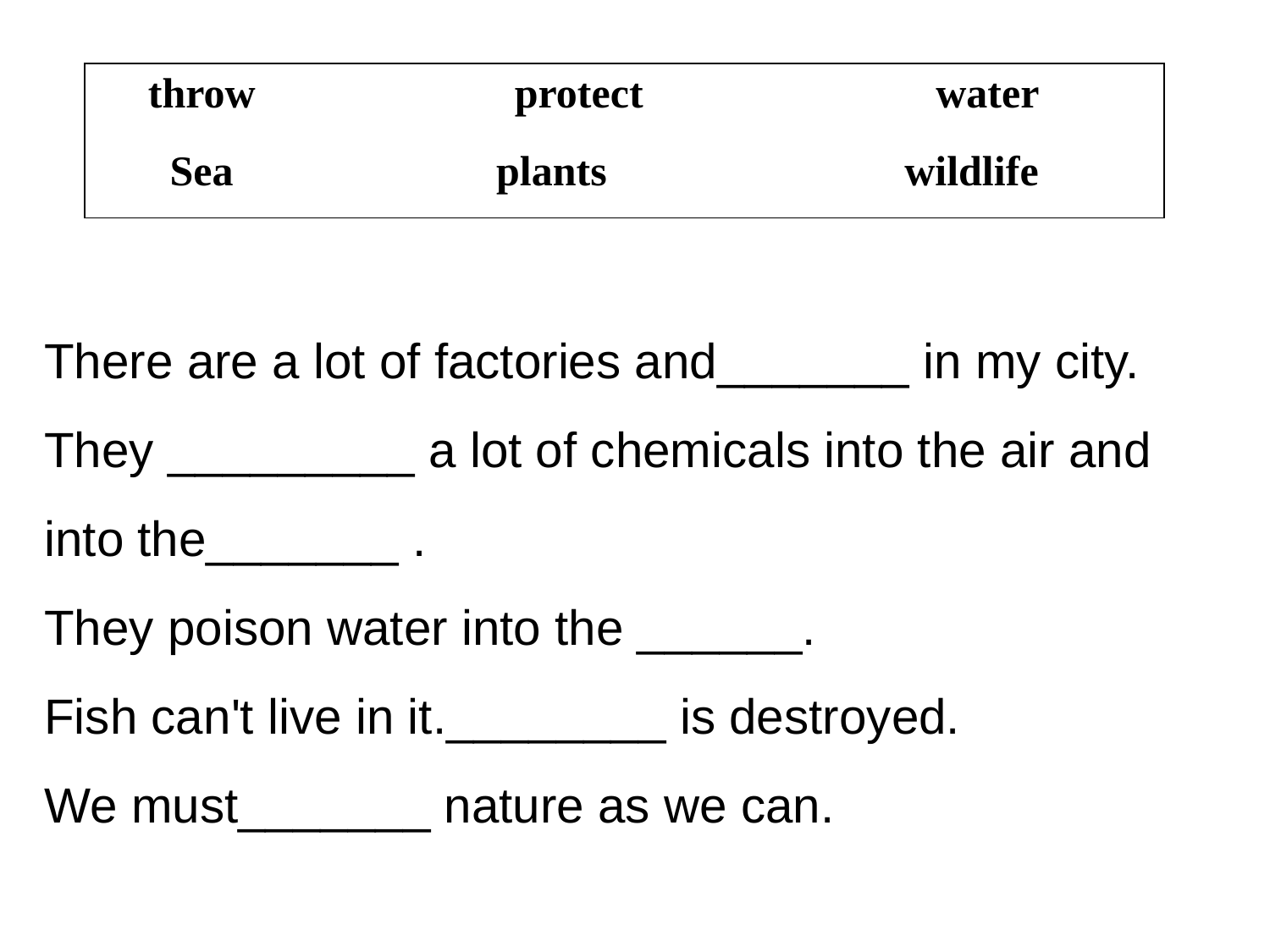

| throw | protect | water |
| --- | --- | --- |
| Sea | plants | wildlife |
There are a lot of factories and_______ in my city. They _________ a lot of chemicals into the air and into the_______ .
They poison water into the ______.
Fish can't live in it.________ is destroyed.
We must_______ nature as we can.